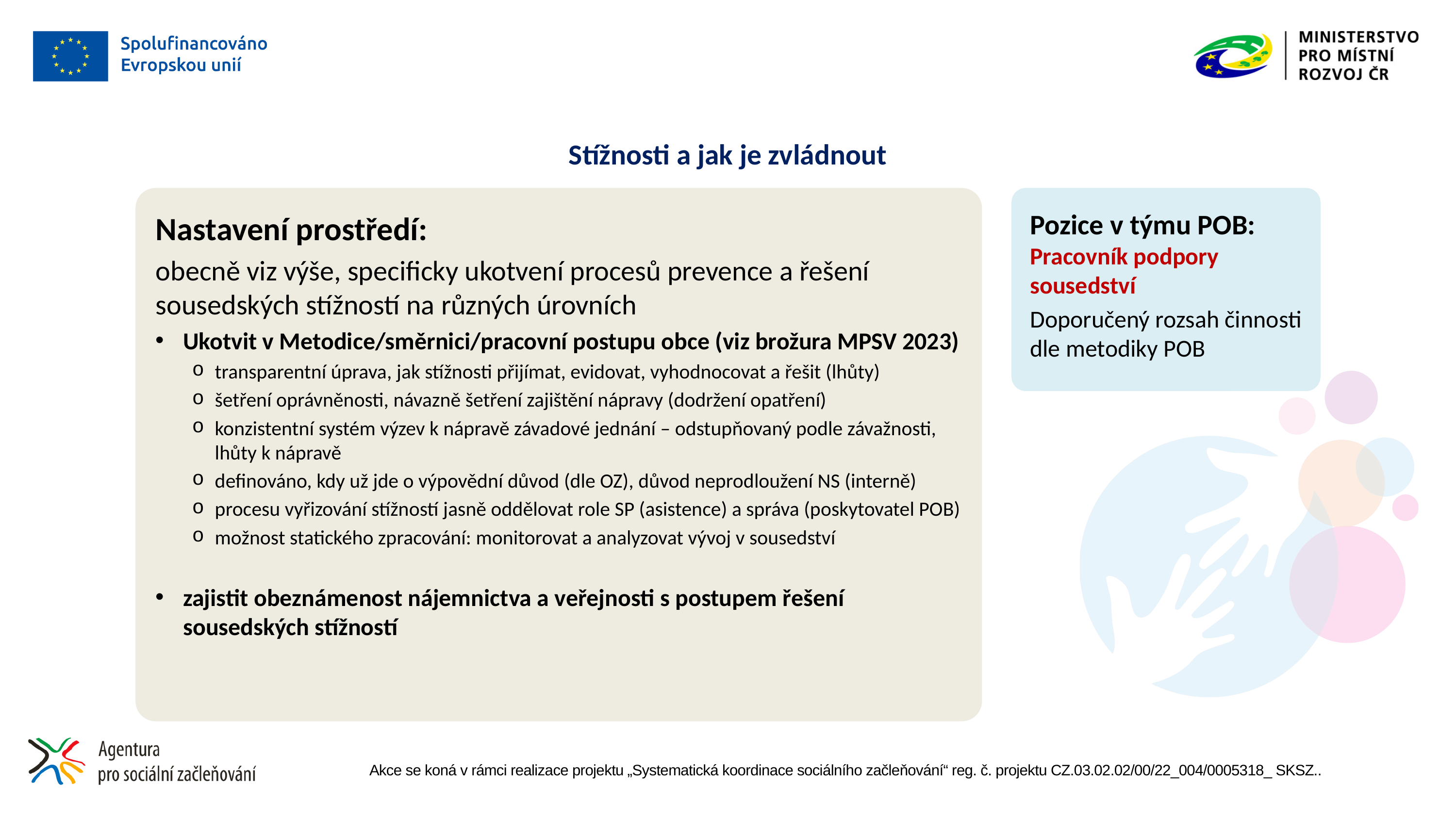

# Stížnosti a jak je zvládnout
Nastavení prostředí:
obecně viz výše, specificky ukotvení procesů prevence a řešení sousedských stížností na různých úrovních
Ukotvit v Metodice/směrnici/pracovní postupu obce (viz brožura MPSV 2023)
transparentní úprava, jak stížnosti přijímat, evidovat, vyhodnocovat a řešit (lhůty)
šetření oprávněnosti, návazně šetření zajištění nápravy (dodržení opatření)
konzistentní systém výzev k nápravě závadové jednání – odstupňovaný podle závažnosti, lhůty k nápravě
definováno, kdy už jde o výpovědní důvod (dle OZ), důvod neprodloužení NS (interně)
procesu vyřizování stížností jasně oddělovat role SP (asistence) a správa (poskytovatel POB)
možnost statického zpracování: monitorovat a analyzovat vývoj v sousedství

zajistit obeznámenost nájemnictva a veřejnosti s postupem řešení sousedských stížností
Pozice v týmu POB: Pracovník podpory sousedství
Doporučený rozsah činnosti dle metodiky POB